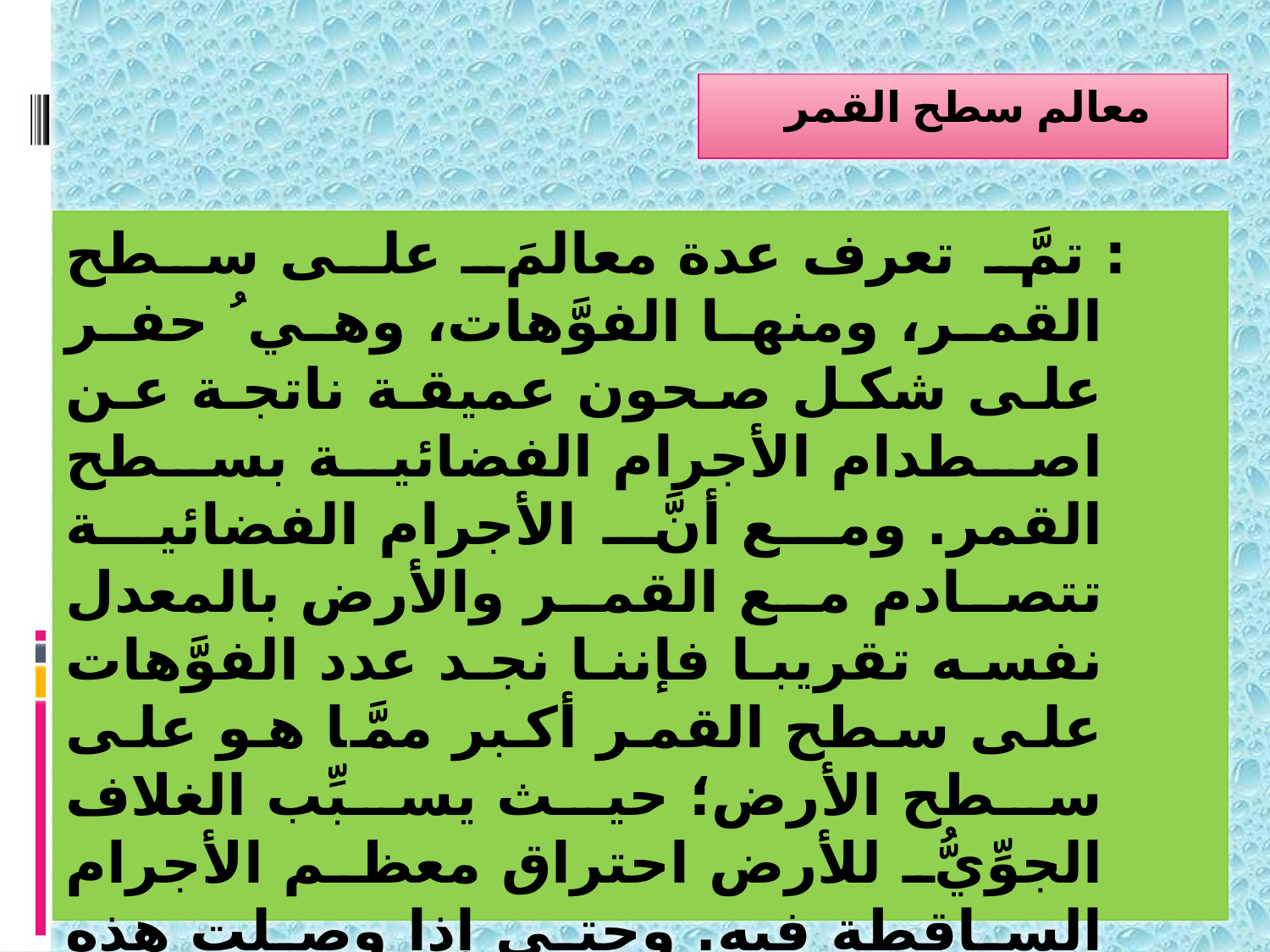

معالم سطح القمر
    : تمَّ تعرف عدة معالمَ على سطح القمر، ومنها الفوَّهات، وهي ُ حفر على شكل صحون عميقة ناتجة عن اصطدام الأجرام الفضائية بسطح القمر. ومع أنَّ الأجرام الفضائية تتصادم مع القمر والأرض بالمعدل نفسه تقريبا فإننا نجد عدد الفوَّهات على سطح القمر أكبر ممَّا هو على سطح الأرض؛ حيث يسبِّب الغلاف الجوِّيُّ للأرض احتراق معظم الأجرام الساقطة فيه. وحتى إذا وصلت هذه الأجرام إلى سطح الأرض فإنَّ الفوَّهات الناتجة عن الاصطدام ُ تمحى عن طريق تعرية الرياح والمياه الجارية للصخور.